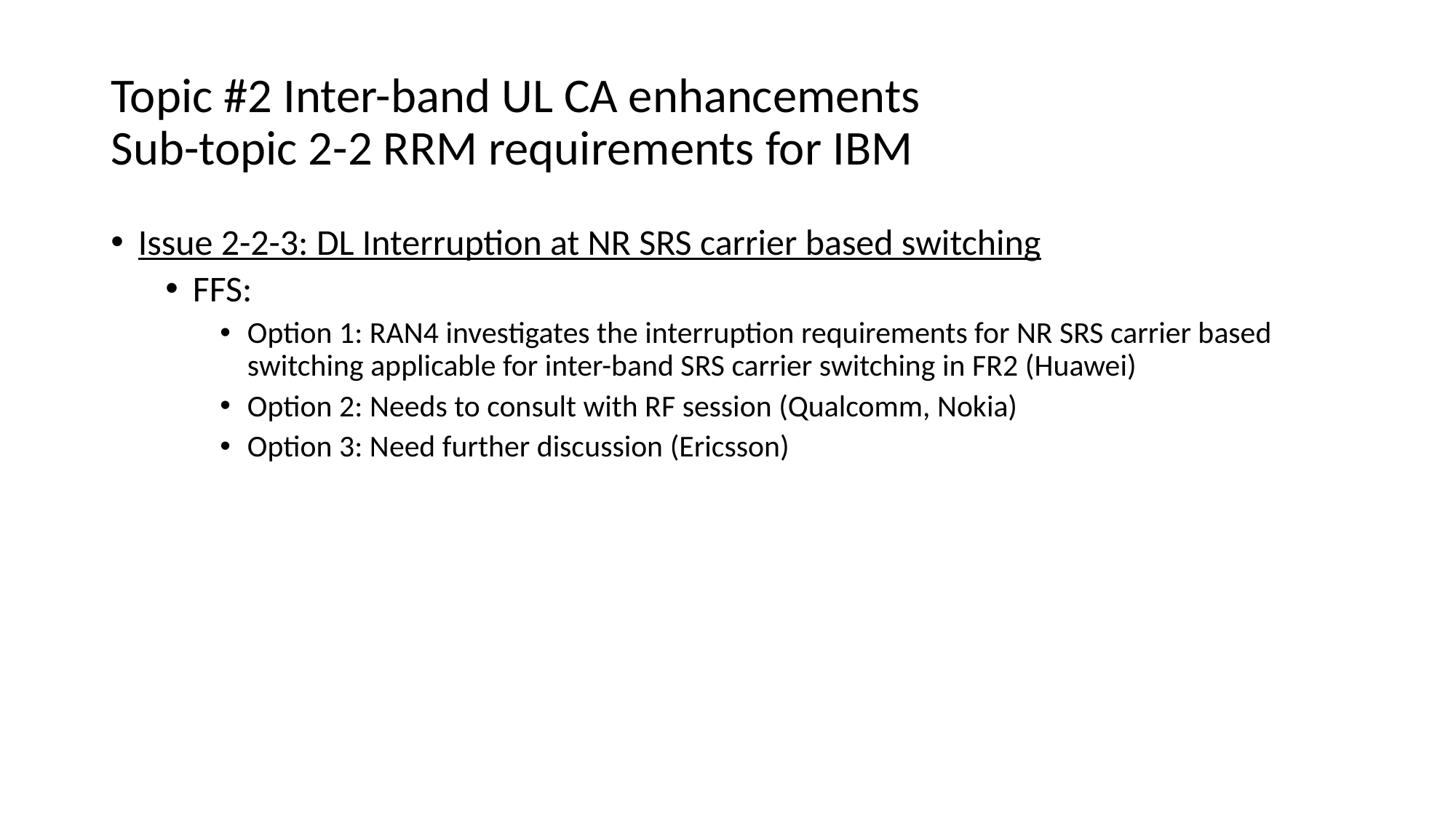

# Topic #2 Inter-band UL CA enhancements Sub-topic 2-2 RRM requirements for IBM
Issue 2-2-3: DL Interruption at NR SRS carrier based switching
FFS:
Option 1: RAN4 investigates the interruption requirements for NR SRS carrier based switching applicable for inter-band SRS carrier switching in FR2 (Huawei)
Option 2: Needs to consult with RF session (Qualcomm, Nokia)
Option 3: Need further discussion (Ericsson)